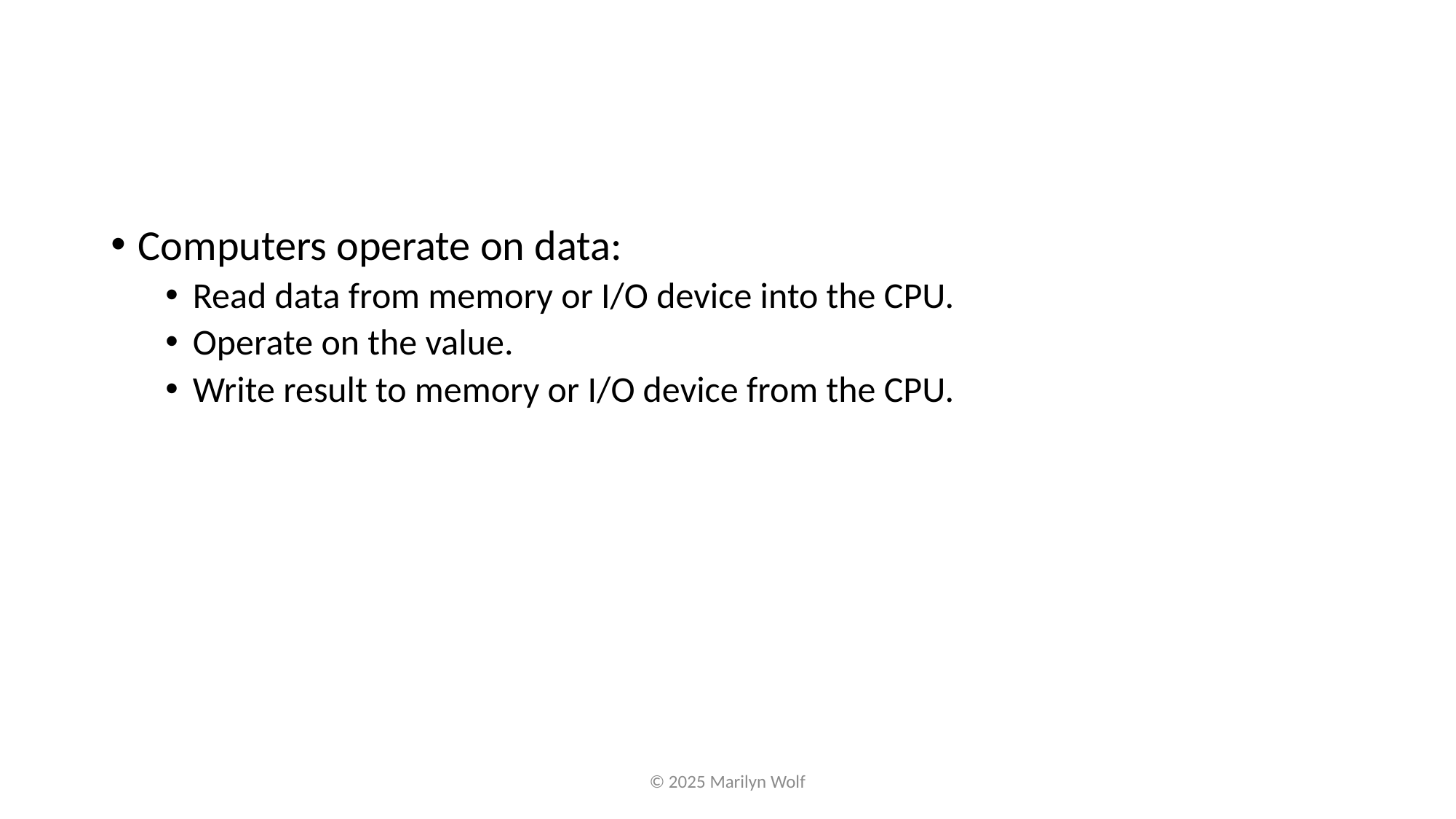

Computers operate on data:
Read data from memory or I/O device into the CPU.
Operate on the value.
Write result to memory or I/O device from the CPU.
© 2025 Marilyn Wolf